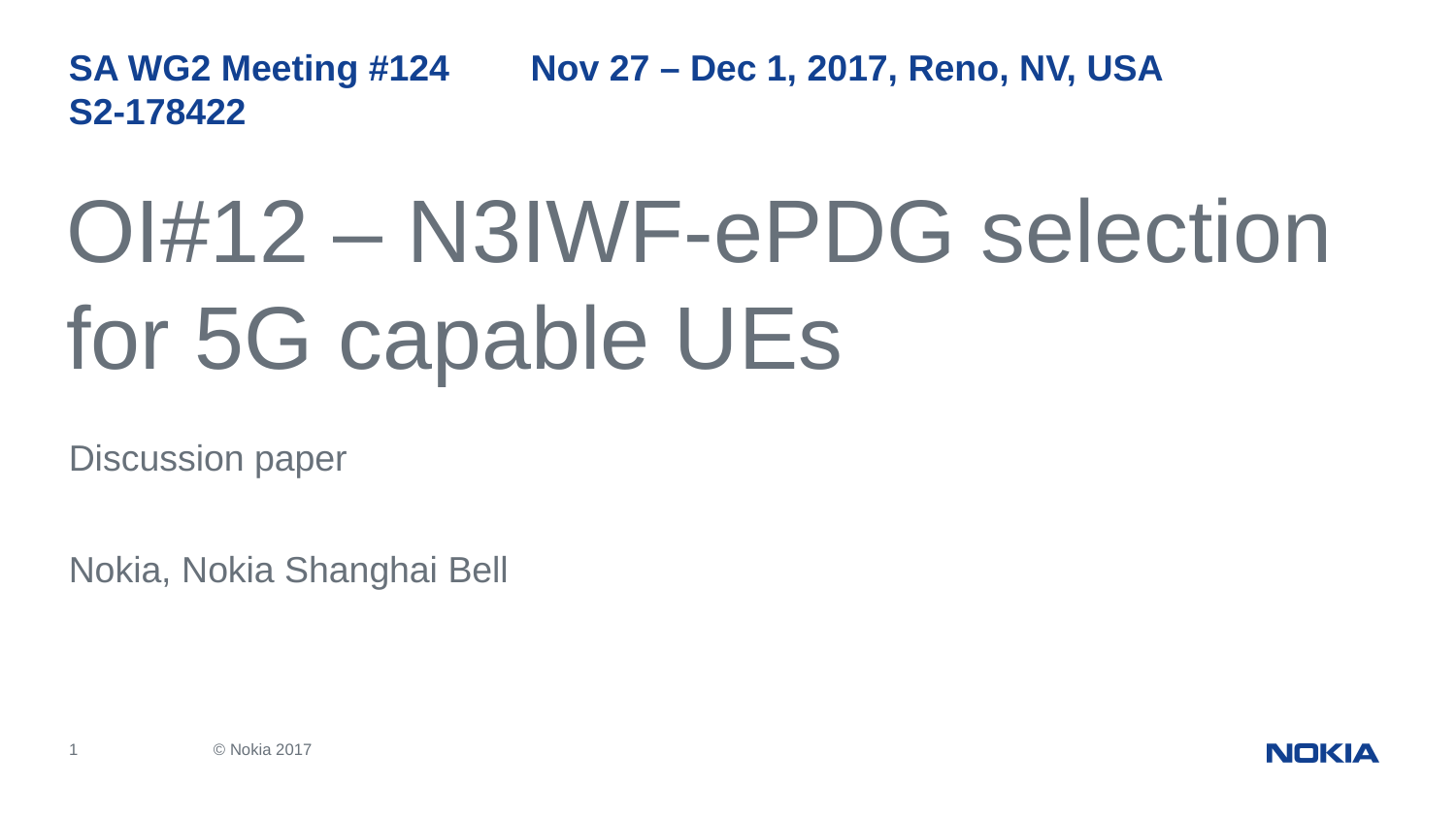

# SA WG2 Meeting #124        Nov 27 – Dec 1, 2017, Reno, NV, USA                     S2-178422
OI#12 – N3IWF-ePDG selection for 5G capable UEs
Discussion paper

Nokia, Nokia Shanghai Bell
<Change information classification in footer>